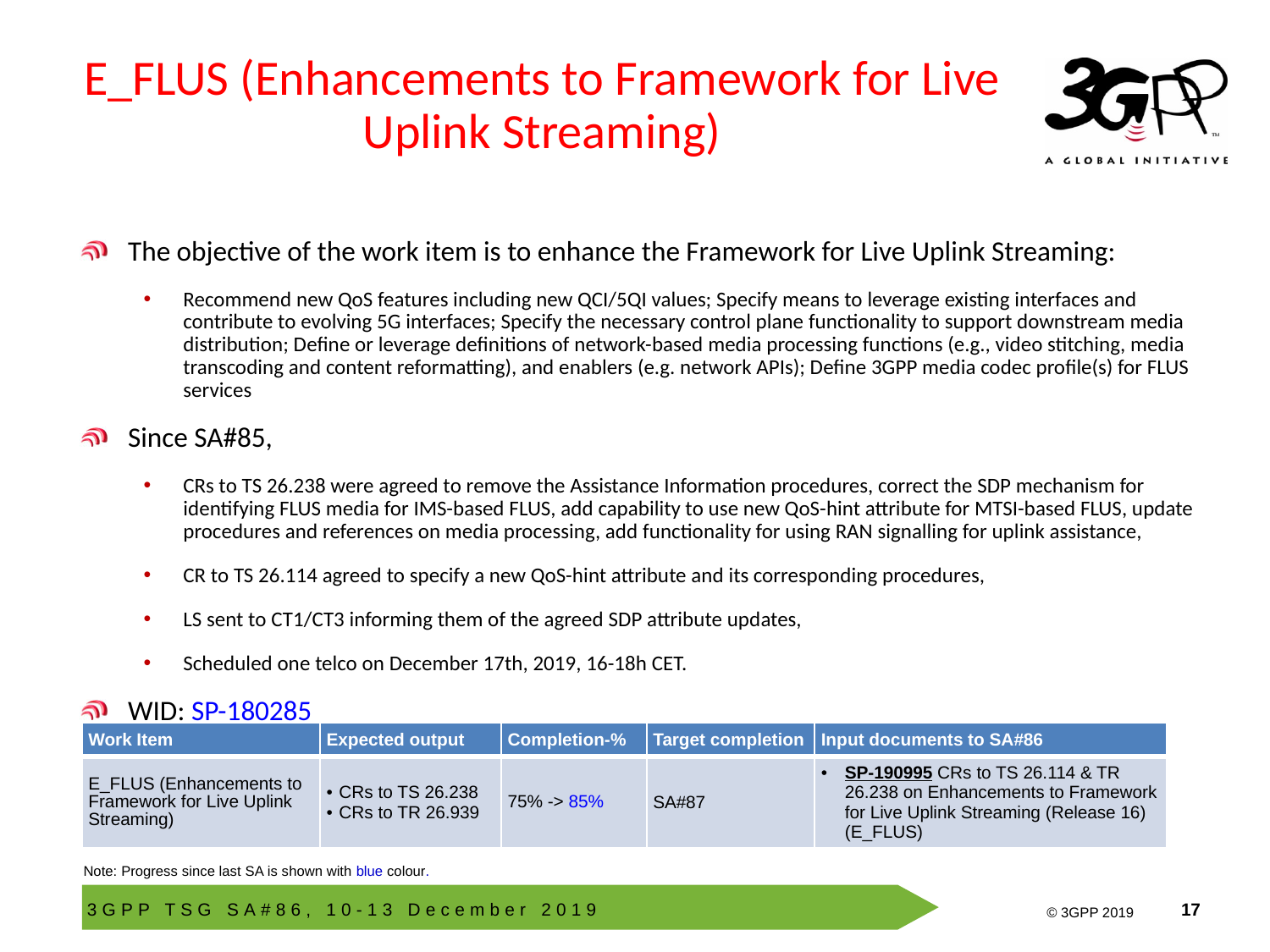

# E_FLUS (Enhancements to Framework for Live Uplink Streaming)
The objective of the work item is to enhance the Framework for Live Uplink Streaming:
Recommend new QoS features including new QCI/5QI values; Specify means to leverage existing interfaces and contribute to evolving 5G interfaces; Specify the necessary control plane functionality to support downstream media distribution; Define or leverage definitions of network-based media processing functions (e.g., video stitching, media transcoding and content reformatting), and enablers (e.g. network APIs); Define 3GPP media codec profile(s) for FLUS services
Since SA#85,
CRs to TS 26.238 were agreed to remove the Assistance Information procedures, correct the SDP mechanism for identifying FLUS media for IMS-based FLUS, add capability to use new QoS-hint attribute for MTSI-based FLUS, update procedures and references on media processing, add functionality for using RAN signalling for uplink assistance,
CR to TS 26.114 agreed to specify a new QoS-hint attribute and its corresponding procedures,
LS sent to CT1/CT3 informing them of the agreed SDP attribute updates,
Scheduled one telco on December 17th, 2019, 16-18h CET.
WID: SP-180285

| Work Item | Expected output | Completion-% | Target completion | Input documents to SA#86 |
| --- | --- | --- | --- | --- |
| E\_FLUS (Enhancements to Framework for Live Uplink Streaming) | CRs to TS 26.238 CRs to TR 26.939 | 75% -> 85% | SA#87 | SP-190995 CRs to TS 26.114 & TR 26.238 on Enhancements to Framework for Live Uplink Streaming (Release 16) (E\_FLUS) |
Note: Progress since last SA is shown with blue colour.